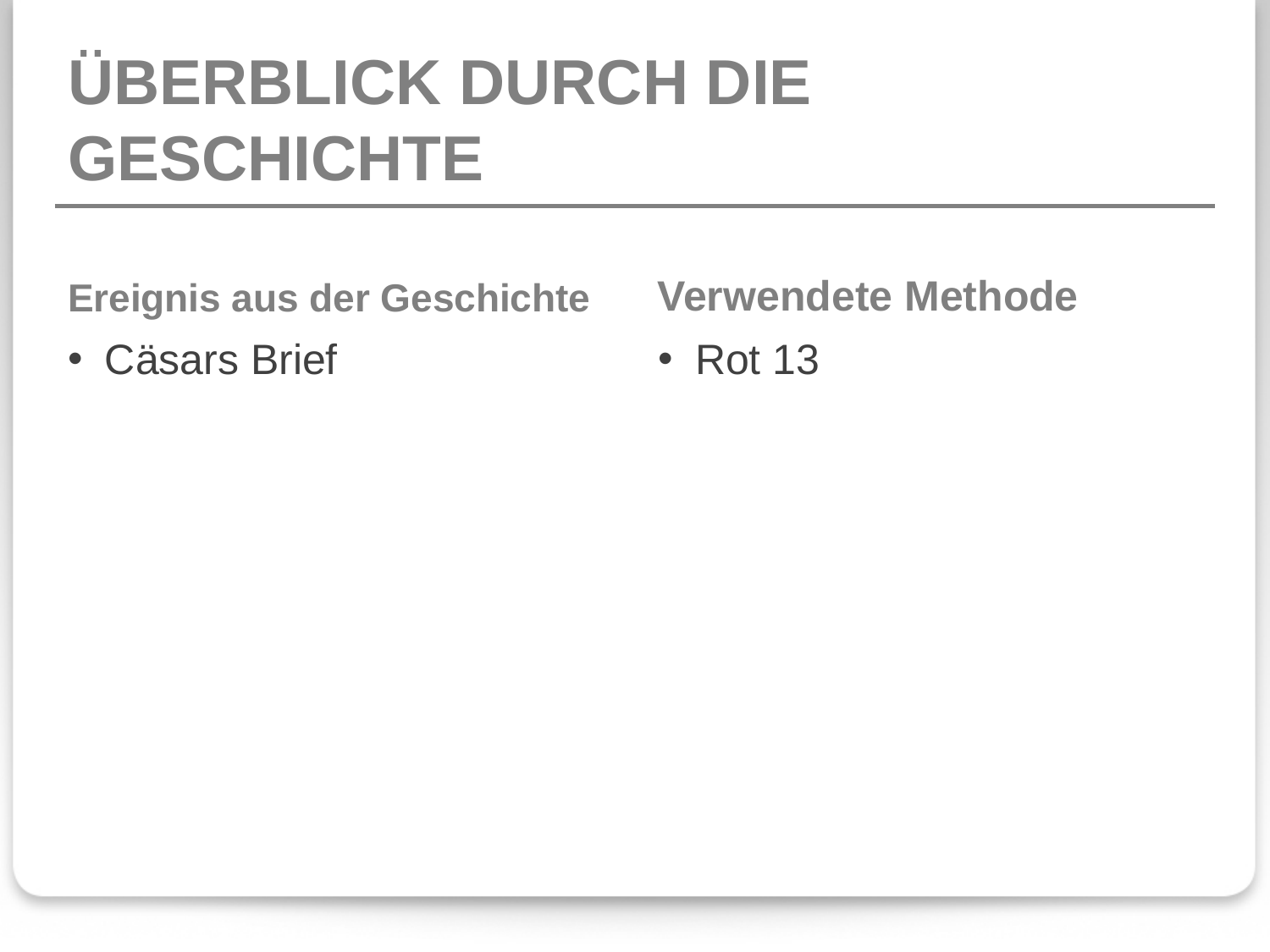

# ÜBERBLICK DURCH DIE GESCHICHTE
Ereignis aus der Geschichte
Verwendete Methode
Cäsars Brief
Rot 13